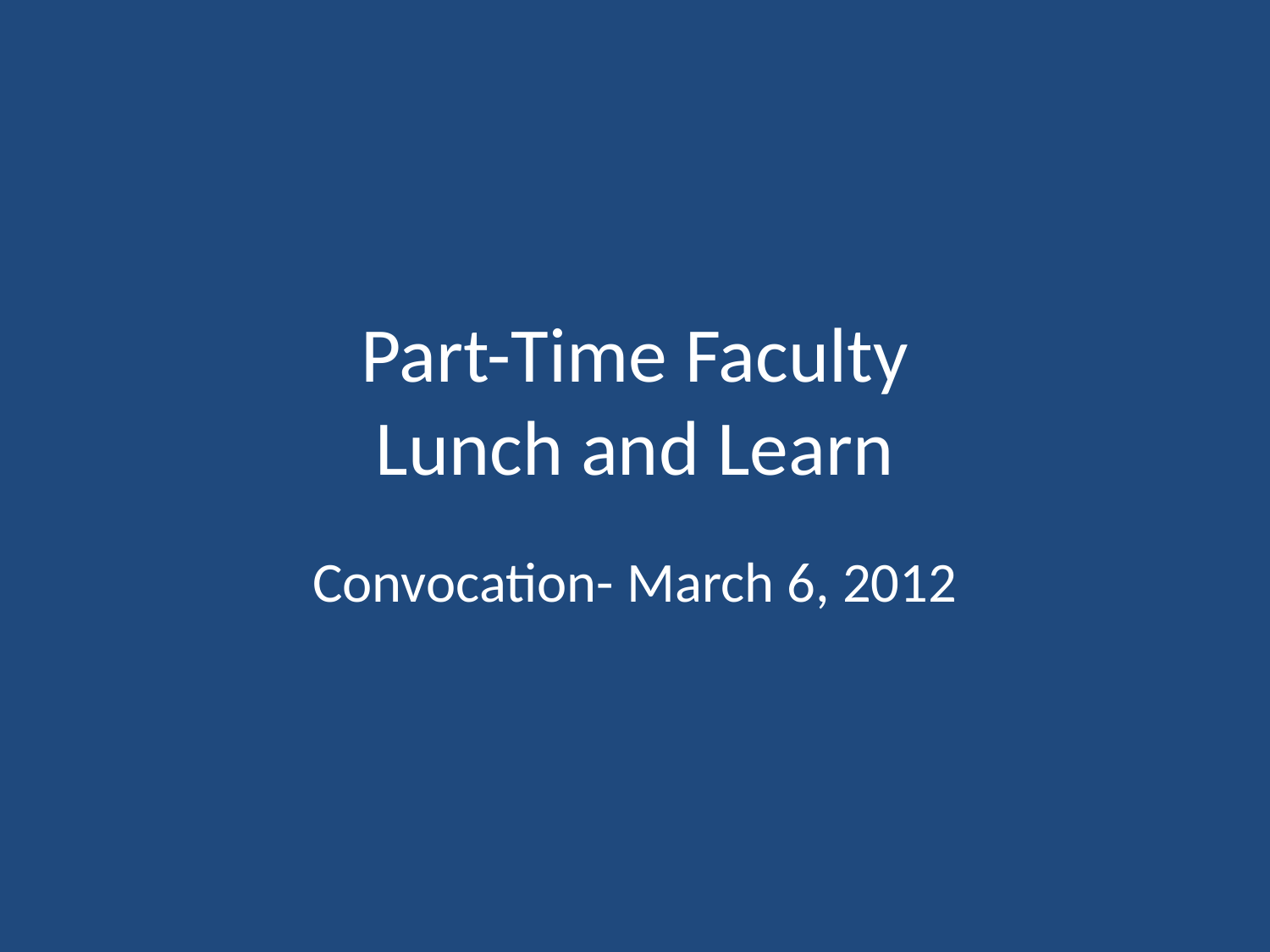

# Part-Time Faculty Lunch and Learn
Convocation- March 6, 2012